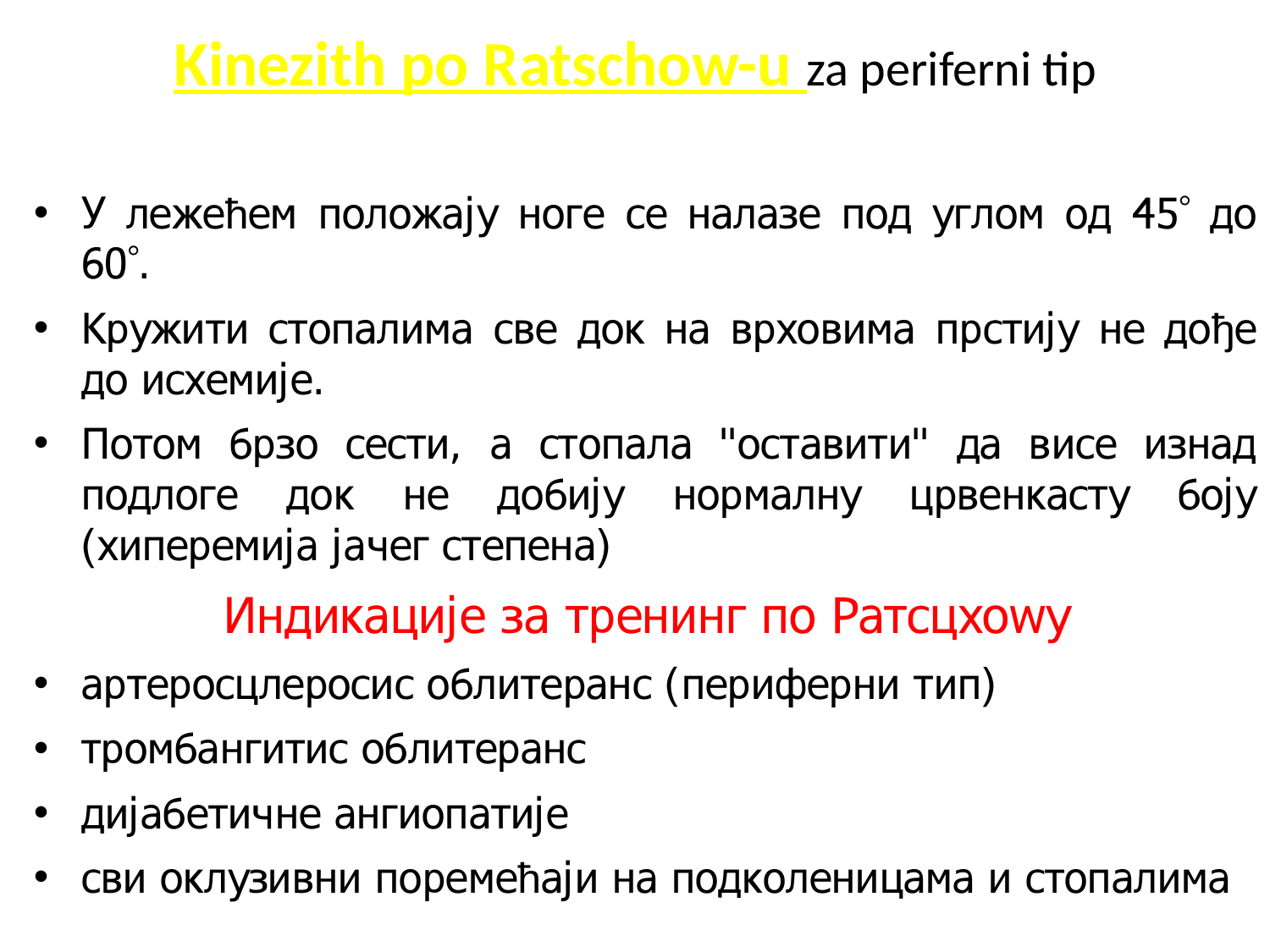

# Kinezith po Ratschow-u za periferni tip
У лежећем положају ноге се налазе под углом од 45° до 60°.
Кружити стопалима све док на врховима прстију не дође до исхемије.
Потом брзо сести, а стопала ''оставити'' да висе изнад подлоге док не добију нормалну црвенкасту боју (хиперемија јачег степена)
Индикације за тренинг по Ратсцхоwу
артеросцлеросис облитеранс (периферни тип)
тромбангитис облитеранс
дијабетичне ангиопатије
сви оклузивни поремећаји на подколеницама и стопалима